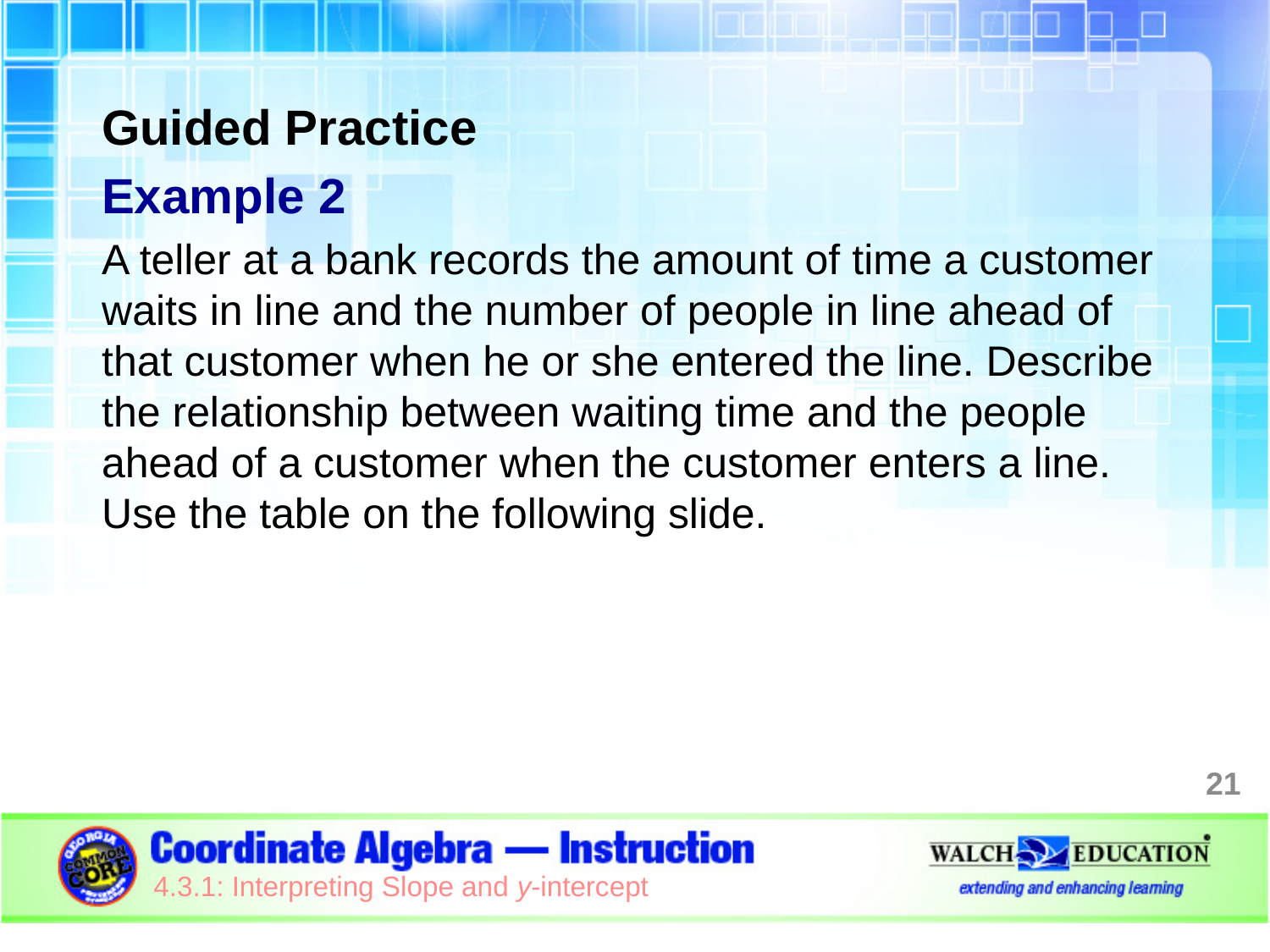

Guided Practice
Example 2
A teller at a bank records the amount of time a customer waits in line and the number of people in line ahead of that customer when he or she entered the line. Describe the relationship between waiting time and the people ahead of a customer when the customer enters a line. Use the table on the following slide.
21
4.3.1: Interpreting Slope and y-intercept